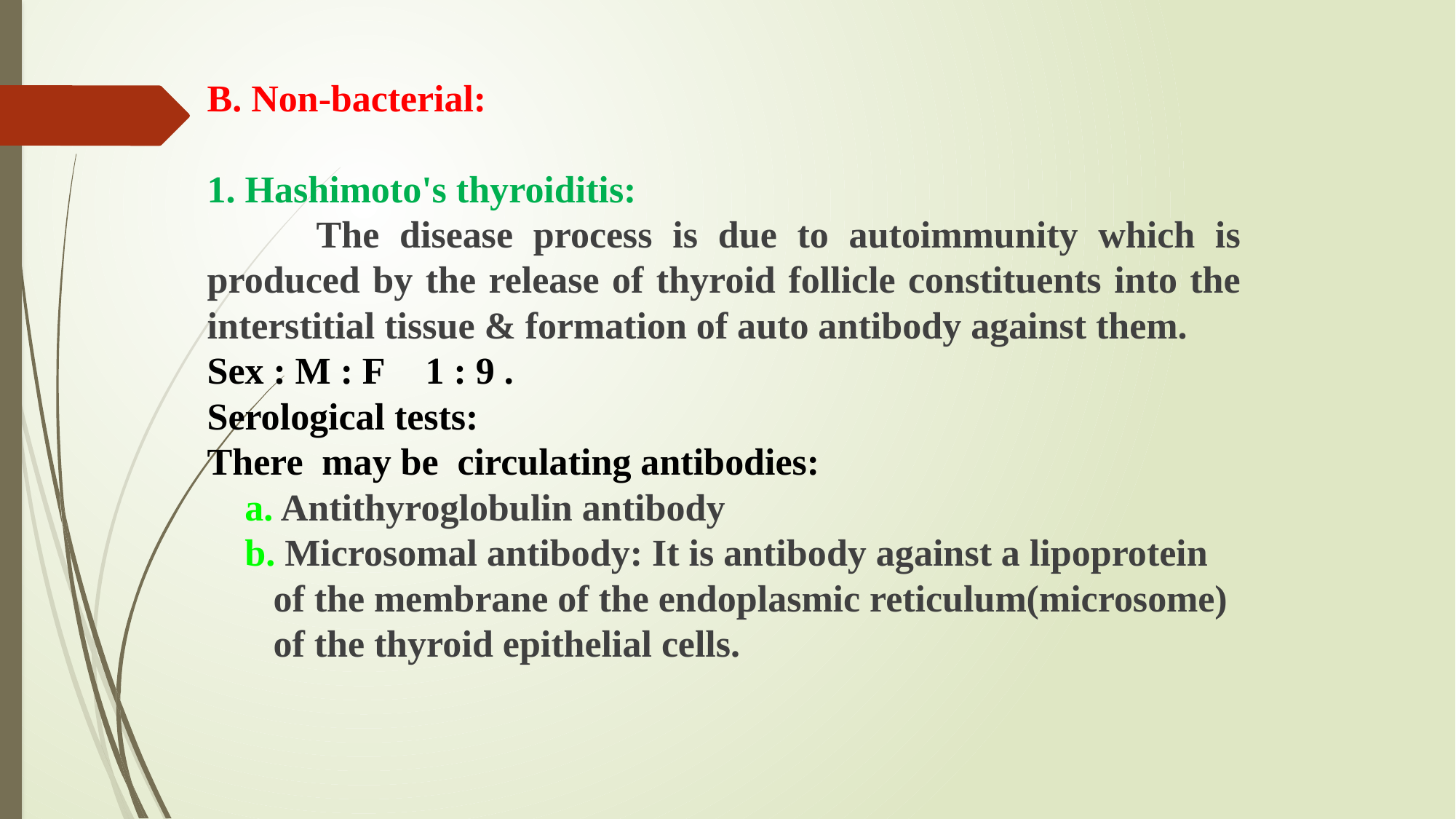

B. Non-bacterial:

1. Hashimoto's thyroiditis:
	The disease process is due to autoimmunity which is produced by the release of thyroid follicle constituents into the interstitial tissue & formation of auto antibody against them.
Sex : M : F  	1 : 9 .
Serological tests:
There  may be  circulating antibodies:
    a. Antithyroglobulin antibody
    b. Microsomal antibody: It is antibody against a lipoprotein
       of the membrane of the endoplasmic reticulum(microsome)
       of the thyroid epithelial cells.